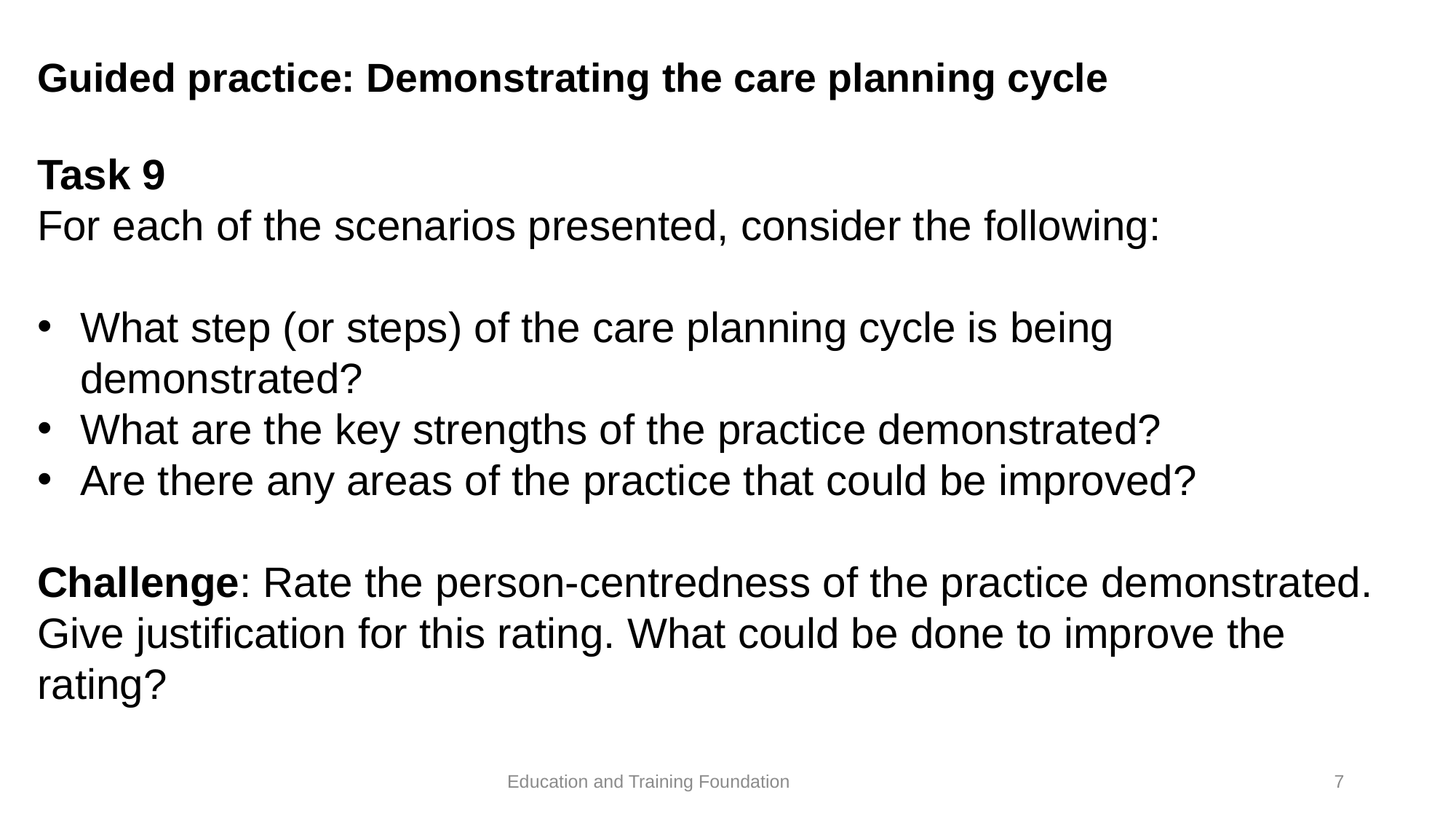

Task 9
For each of the scenarios presented, consider the following:

What step (or steps) of the care planning cycle is being demonstrated?
What are the key strengths of the practice demonstrated?
Are there any areas of the practice that could be improved?

Challenge: Rate the person-centredness of the practice demonstrated. Give justification for this rating. What could be done to improve the rating?

# Guided practice: Demonstrating the care planning cycle
7
Education and Training Foundation